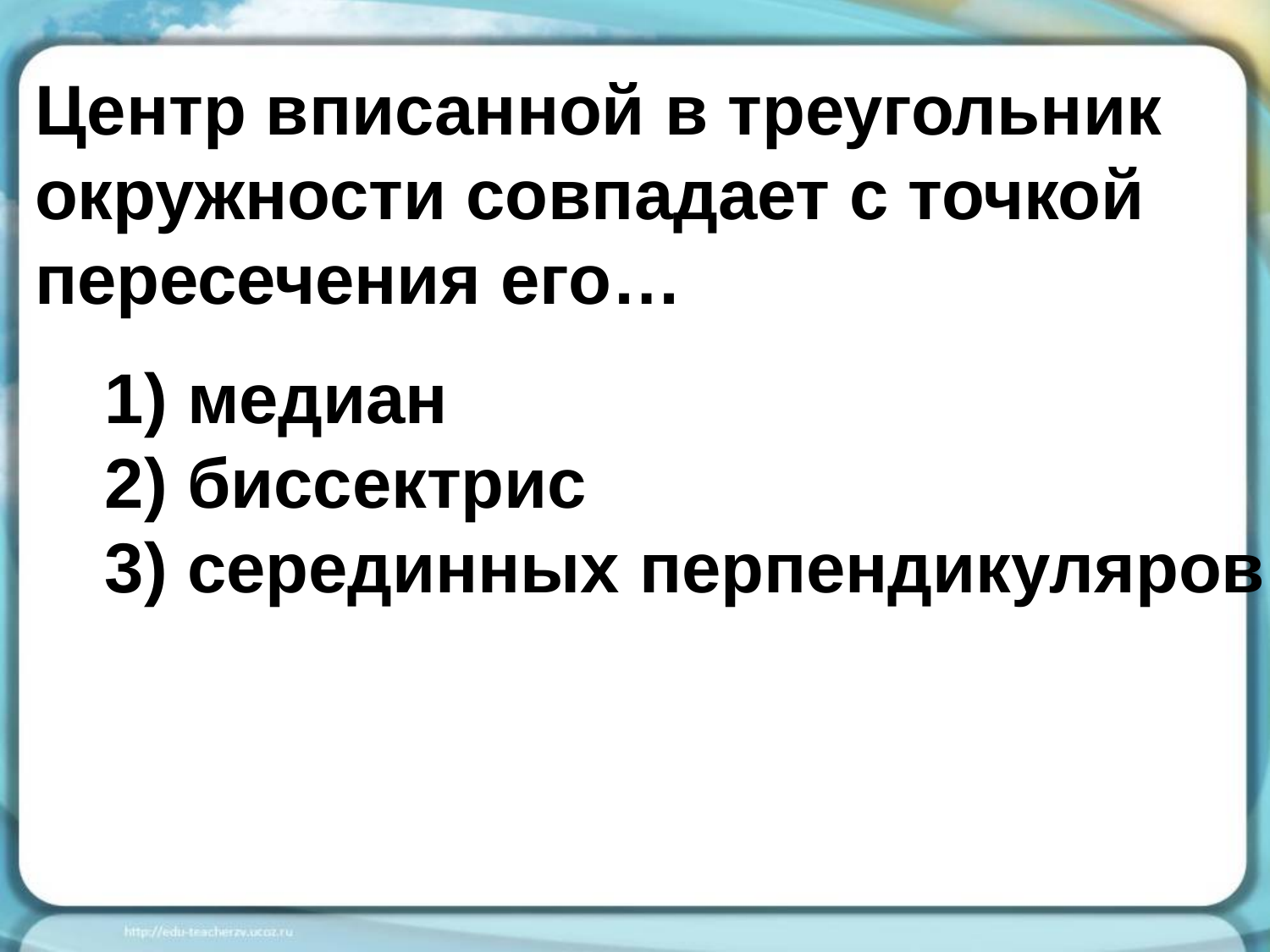

# Центр вписанной в треугольник окружности совпадает с точкой пересечения его…
1) медиан
2) биссектрис
3) серединных перпендикуляров